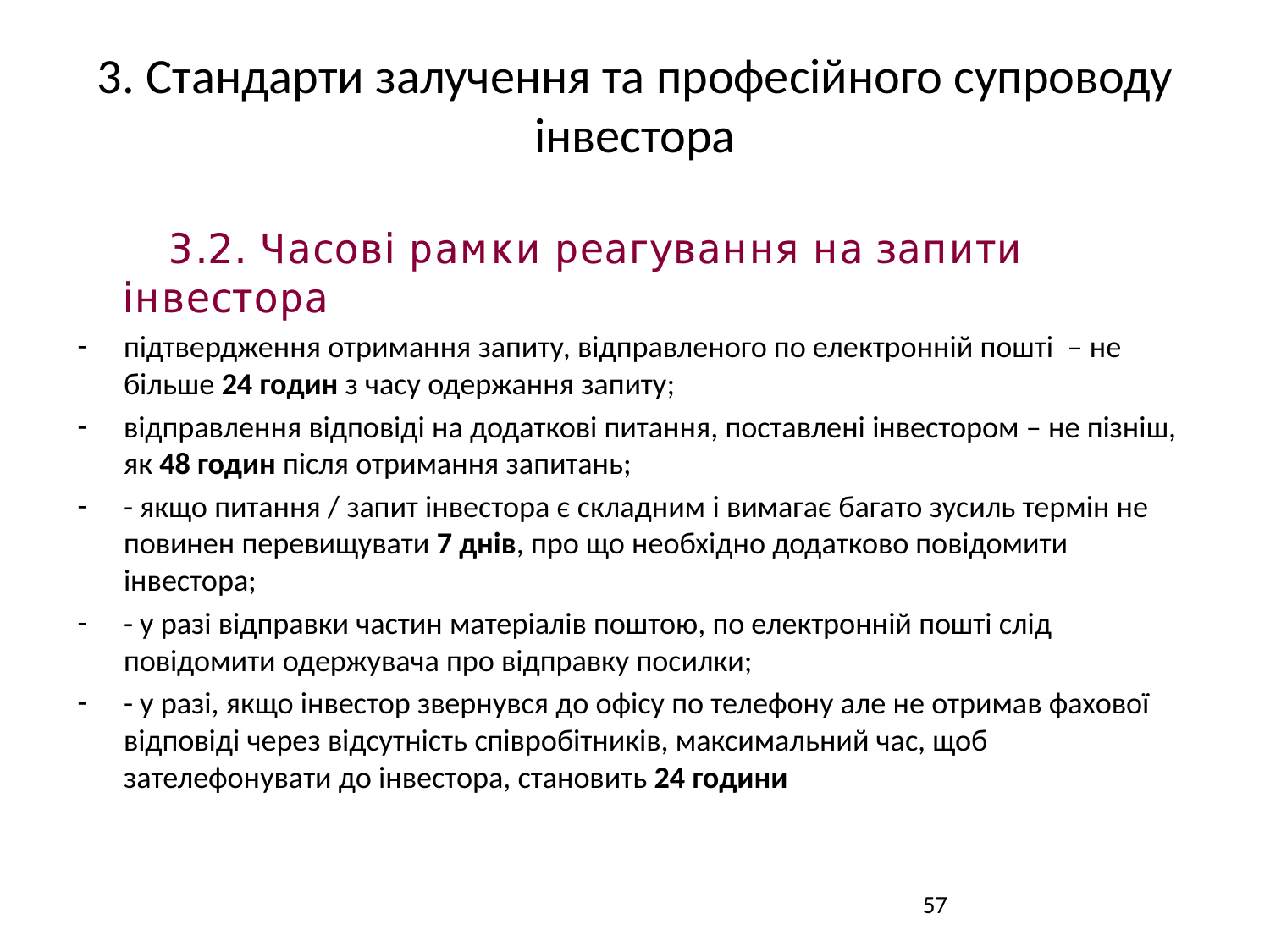

# 3. Стандарти залучення та професійного супроводу інвестора
3.2. Часові рамки реагування на запити інвестора
підтвердження отримання запиту, відправленого по електронній пошті  – не більше 24 годин з часу одержання запиту;
відправлення відповіді на додаткові питання, поставлені інвестором – не пізніш, як 48 годин після отримання запитань;
- якщо питання / запит інвестора є складним і вимагає багато зусиль термін не повинен перевищувати 7 днів, про що необхідно додатково повідомити інвестора;
- у разі відправки частин матеріалів поштою, по електронній пошті слід повідомити одержувача про відправку посилки;
- у разі, якщо інвестор звернувся до офісу по телефону але не отримав фахової відповіді через відсутність співробітників, максимальний час, щоб зателефонувати до інвестора, становить 24 години

57